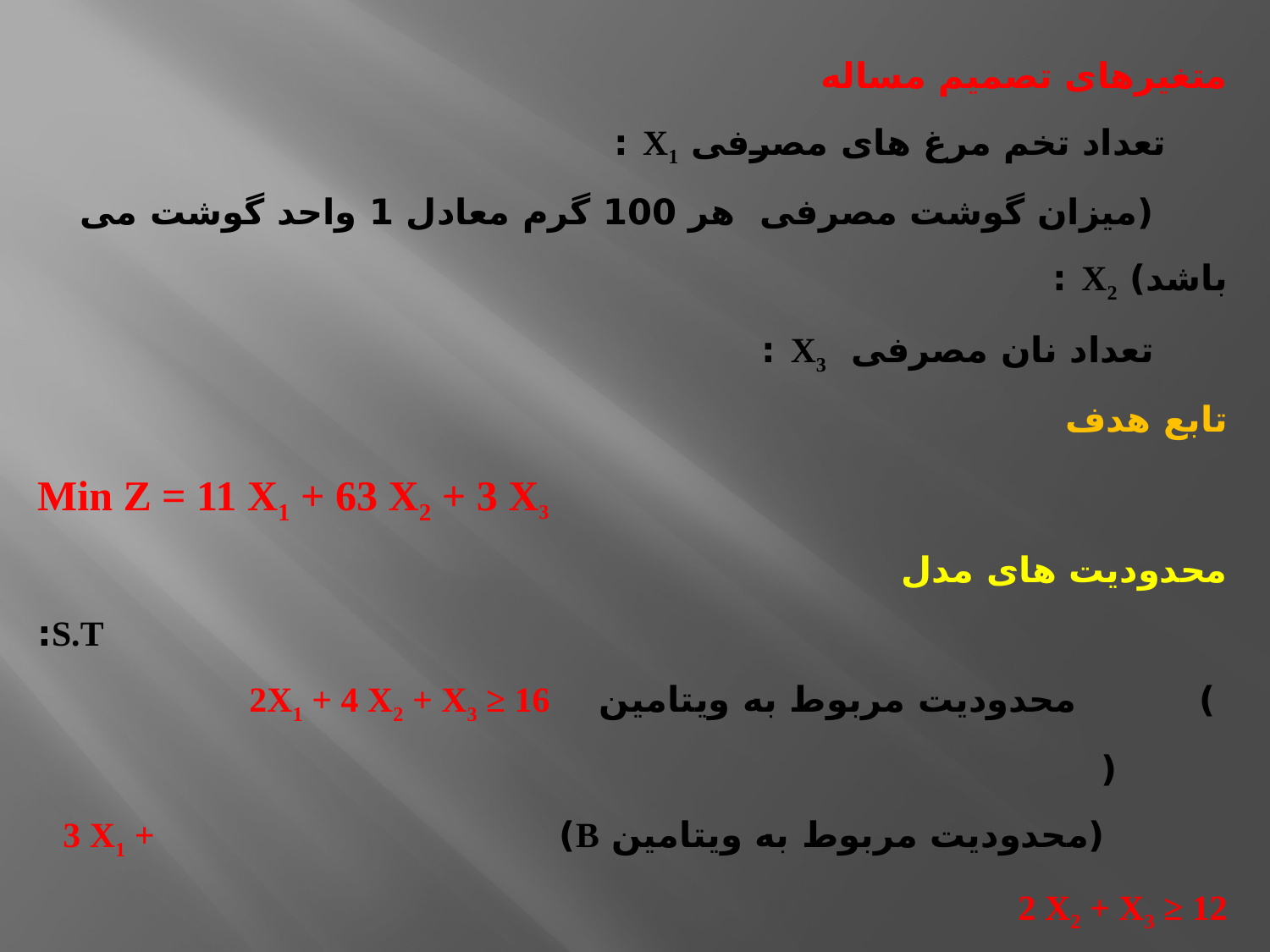

متغیرهای تصمیم مساله
     تعداد تخم مرغ های مصرفی X1  :
      (میزان گوشت مصرفی  هر 100 گرم معادل 1 واحد گوشت می باشد) X2  :
      تعداد نان مصرفی  X3  :
تابع هدف
	Min Z = 11 X1 + 63 X2 + 3 X3
محدودیت های مدل
S.T:
 )          محدودیت مربوط به ویتامین    2X1 + 4 X2 + X3 ≥ 16                           (
          (محدودیت مربوط به ویتامین B)                                 3 X1 + 2 X2 + X3 ≥ 12
                        X1  ,  X2 ,  X3 ≥ 0